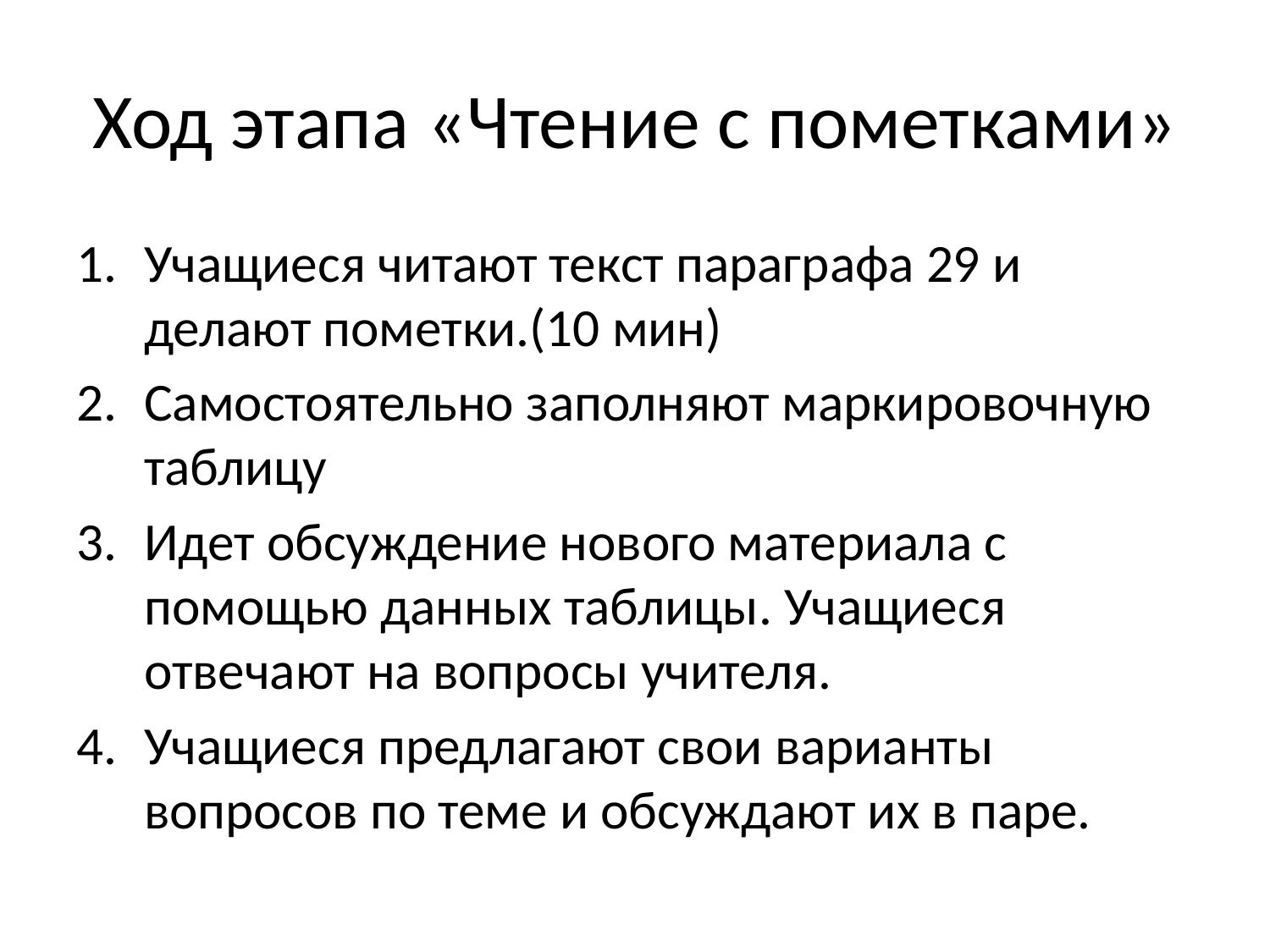

# Ход этапа «Чтение с пометками»
Учащиеся читают текст параграфа 29 и делают пометки.(10 мин)
Самостоятельно заполняют маркировочную таблицу
Идет обсуждение нового материала с помощью данных таблицы. Учащиеся отвечают на вопросы учителя.
Учащиеся предлагают свои варианты вопросов по теме и обсуждают их в паре.